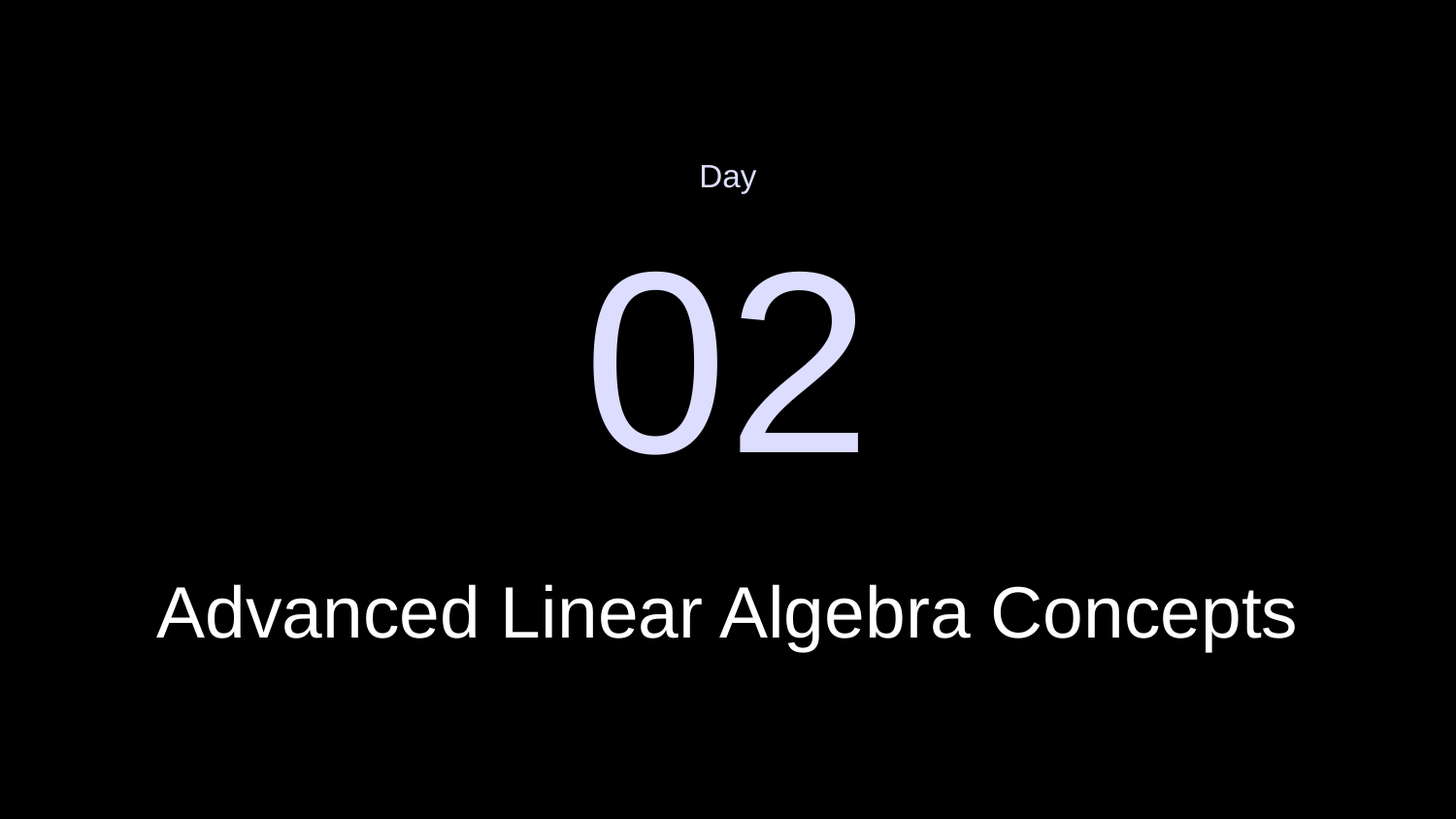

Day
02
# Advanced Linear Algebra Concepts